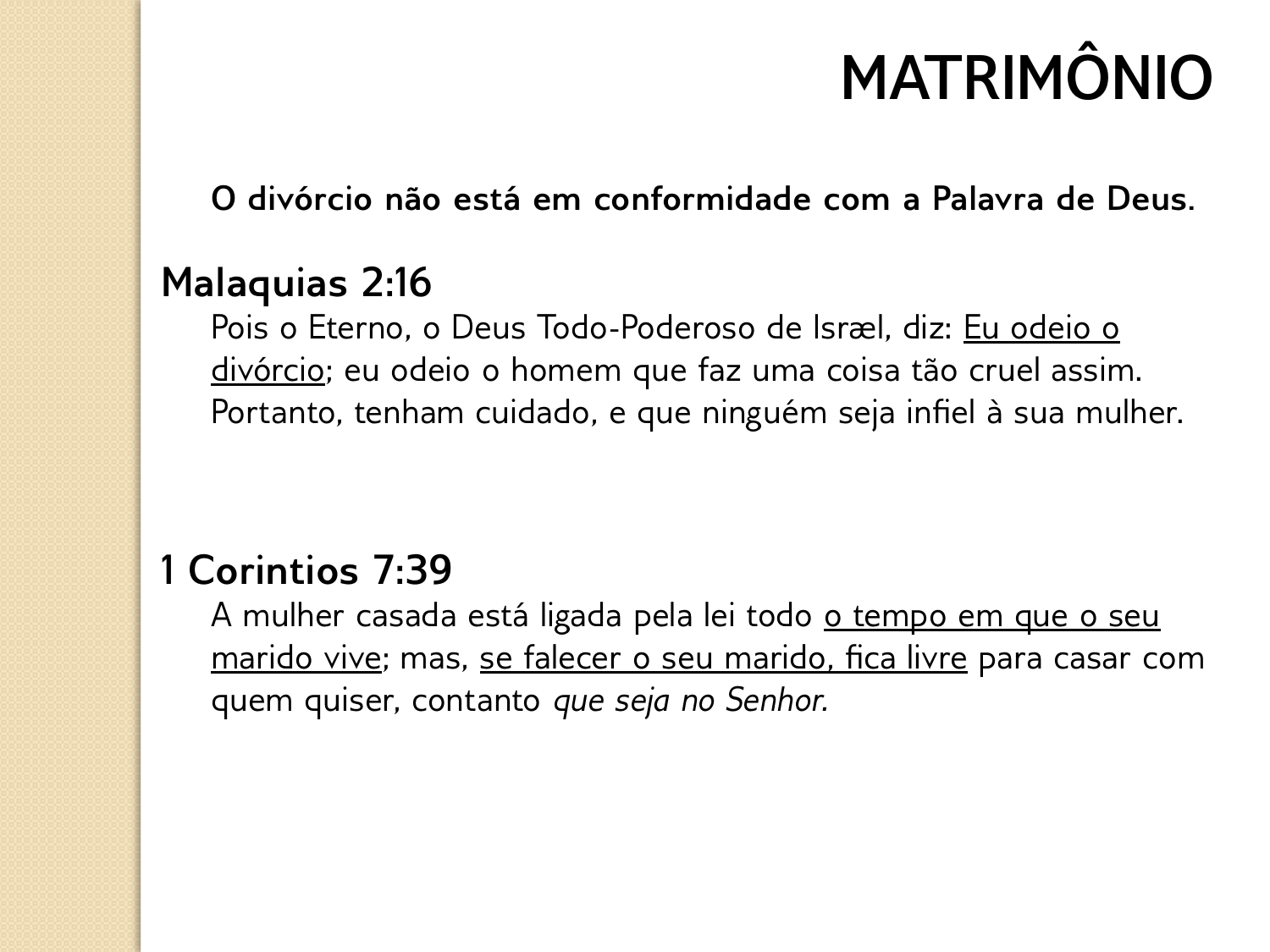

MATRIMÔNIO
O divórcio não está em conformidade com a Palavra de Deus.
Malaquias 2:16
Pois o Eterno, o Deus Todo-Poderoso de Israel, diz: Eu odeio o divórcio; eu odeio o homem que faz uma coisa tão cruel assim. Portanto, tenham cuidado, e que ninguém seja infiel à sua mulher.

1 Corintios 7:39
A mulher casada está ligada pela lei todo o tempo em que o seu marido vive; mas, se falecer o seu marido, fica livre para casar com quem quiser, contanto que seja no Senhor.